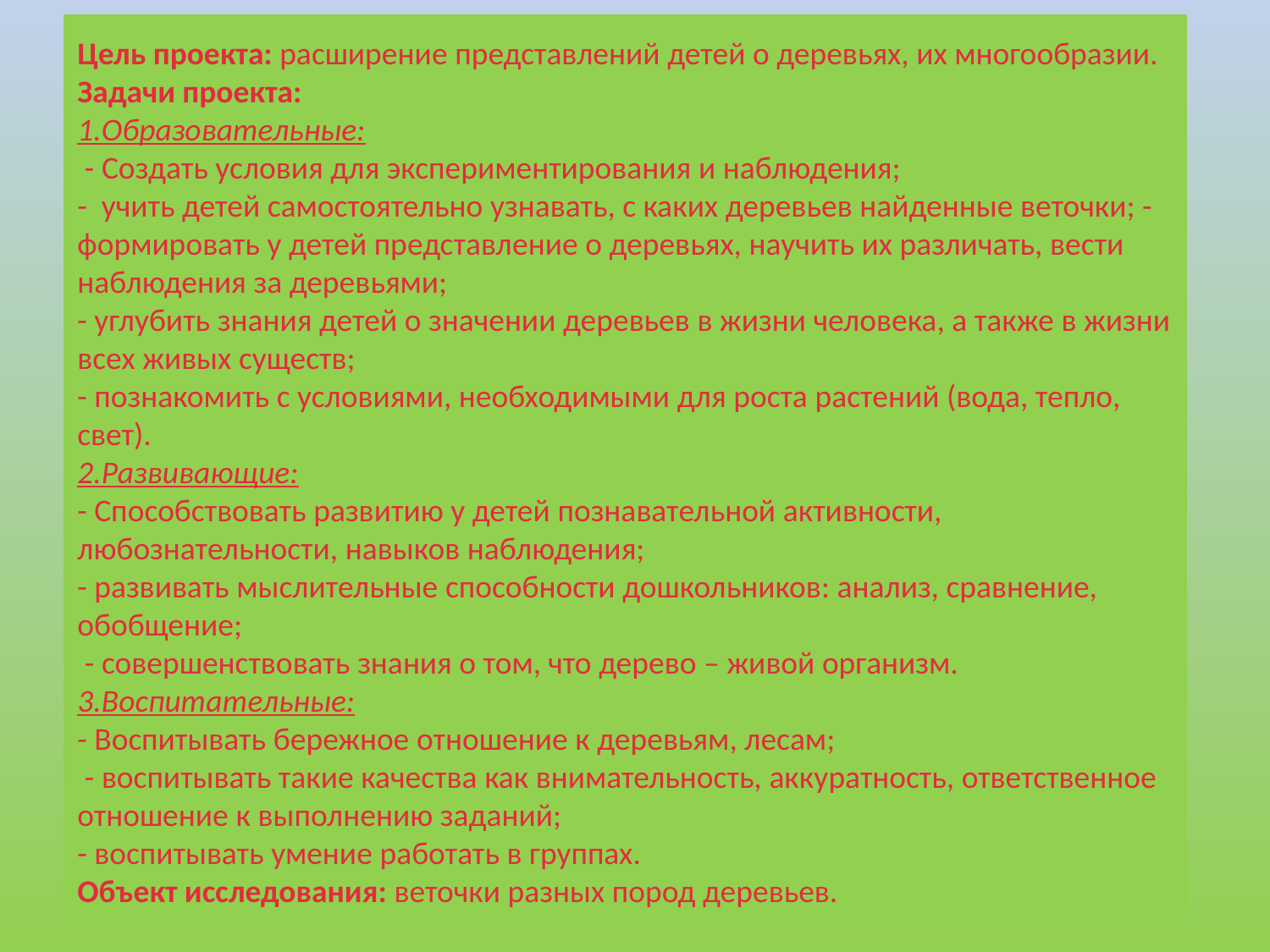

Цель проекта: расширение представлений детей о деревьях, их многообразии.
Задачи проекта:
1.Образовательные:
 - Создать условия для экспериментирования и наблюдения;
-  учить детей самостоятельно узнавать, с каких деревьев найденные веточки; - формировать у детей представление о деревьях, научить их различать, вести наблюдения за деревьями;
- углубить знания детей о значении деревьев в жизни человека, а также в жизни всех живых существ;
- познакомить с условиями, необходимыми для роста растений (вода, тепло, свет).
2.Развивающие:
- Способствовать развитию у детей познавательной активности, любознательности, навыков наблюдения;
- развивать мыслительные способности дошкольников: анализ, сравнение, обобщение;
 - совершенствовать знания о том, что дерево – живой организм.
3.Воспитательные:
- Воспитывать бережное отношение к деревьям, лесам;
 - воспитывать такие качества как внимательность, аккуратность, ответственное отношение к выполнению заданий;
- воспитывать умение работать в группах.
Объект исследования: веточки разных пород деревьев.